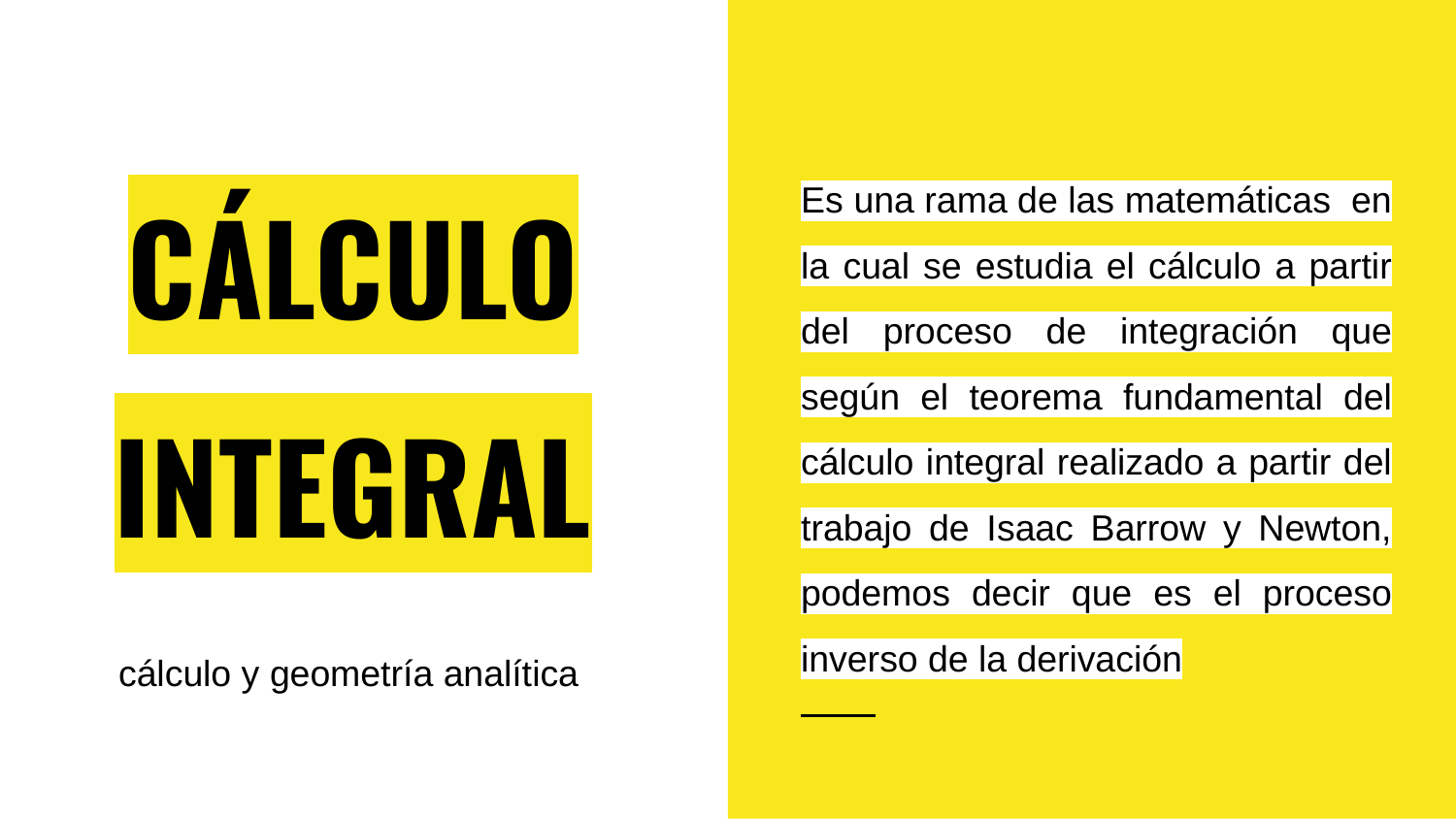

Es una rama de las matemáticas  en la cual se estudia el cálculo a partir del proceso de integración que según el teorema fundamental del cálculo integral realizado a partir del trabajo de Isaac Barrow y Newton, podemos decir que es el proceso inverso de la derivación
# CÁLCULO INTEGRAL
cálculo y geometría analítica